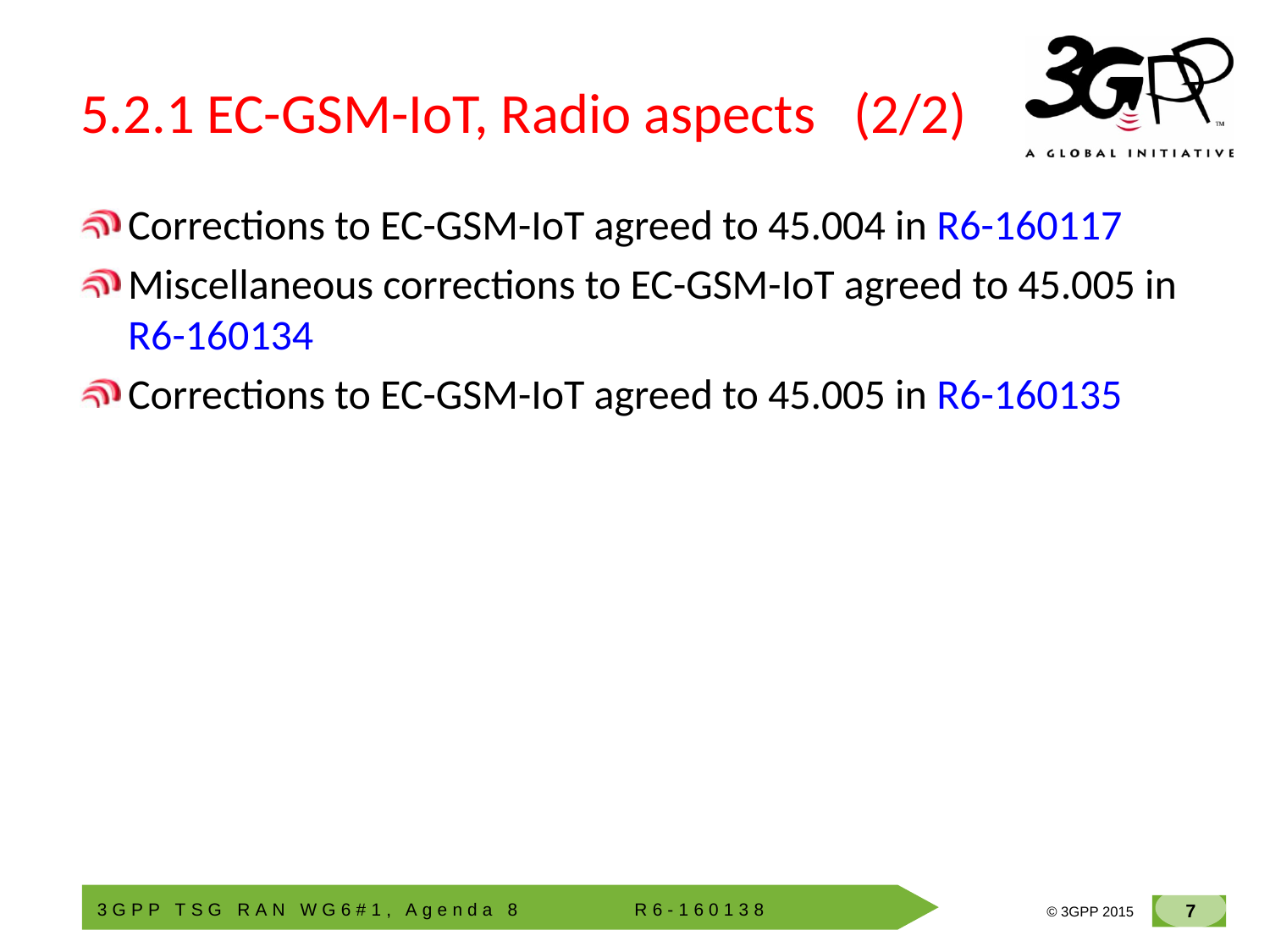

# 5.2.1 EC-GSM-IoT, Radio aspects   (2/2)
Corrections to EC-GSM-IoT agreed to 45.004 in R6-160117
Miscellaneous corrections to EC-GSM-IoT agreed to 45.005 in R6-160134
Corrections to EC-GSM-IoT agreed to 45.005 in R6-160135